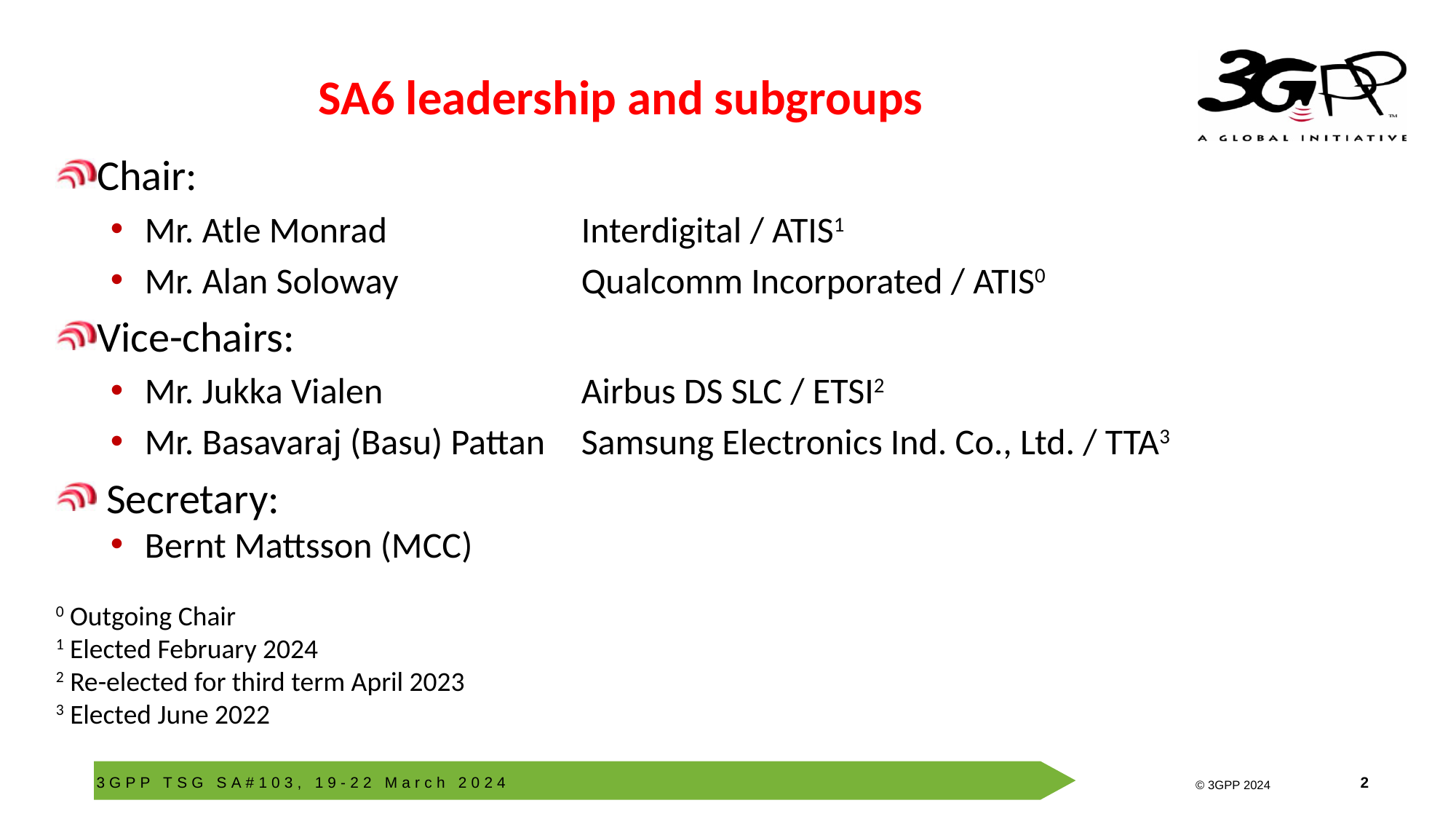

# SA6 leadership and subgroups
Chair:
Mr. Atle Monrad		Interdigital / ATIS1
Mr. Alan Soloway		Qualcomm Incorporated / ATIS0
Vice-chairs:
Mr. Jukka Vialen		Airbus DS SLC / ETSI2
Mr. Basavaraj (Basu) Pattan	Samsung Electronics Ind. Co., Ltd. / TTA3
 Secretary:
Bernt Mattsson (MCC)

0 Outgoing Chair
1 Elected February 2024
2 Re-elected for third term April 2023
3 Elected June 2022